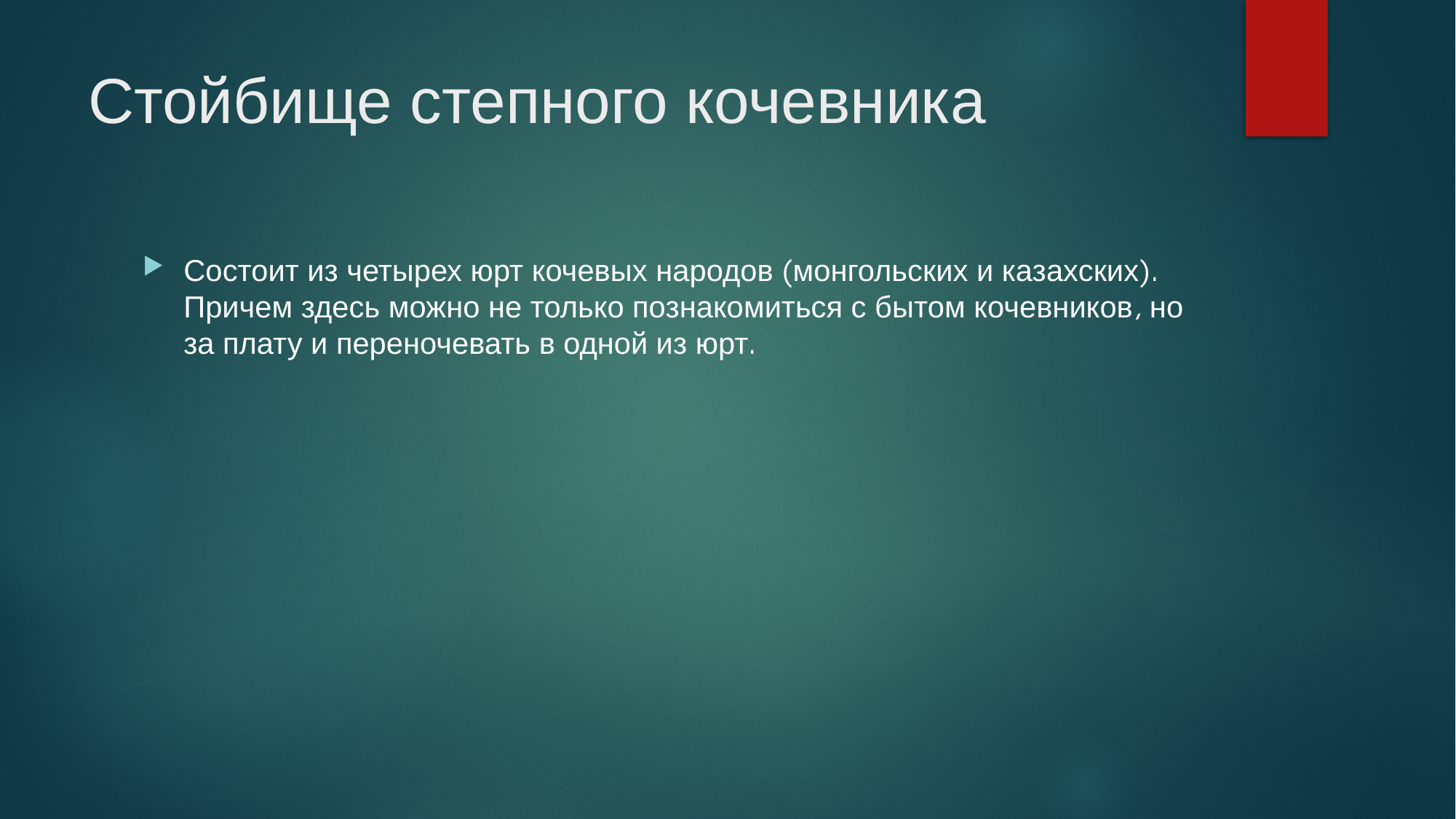

# Стойбище степного кочевника
Состоит из четырех юрт кочевых народов (монгольских и казахских). Причем здесь можно не только познакомиться с бытом кочевников, но за плату и переночевать в одной из юрт.